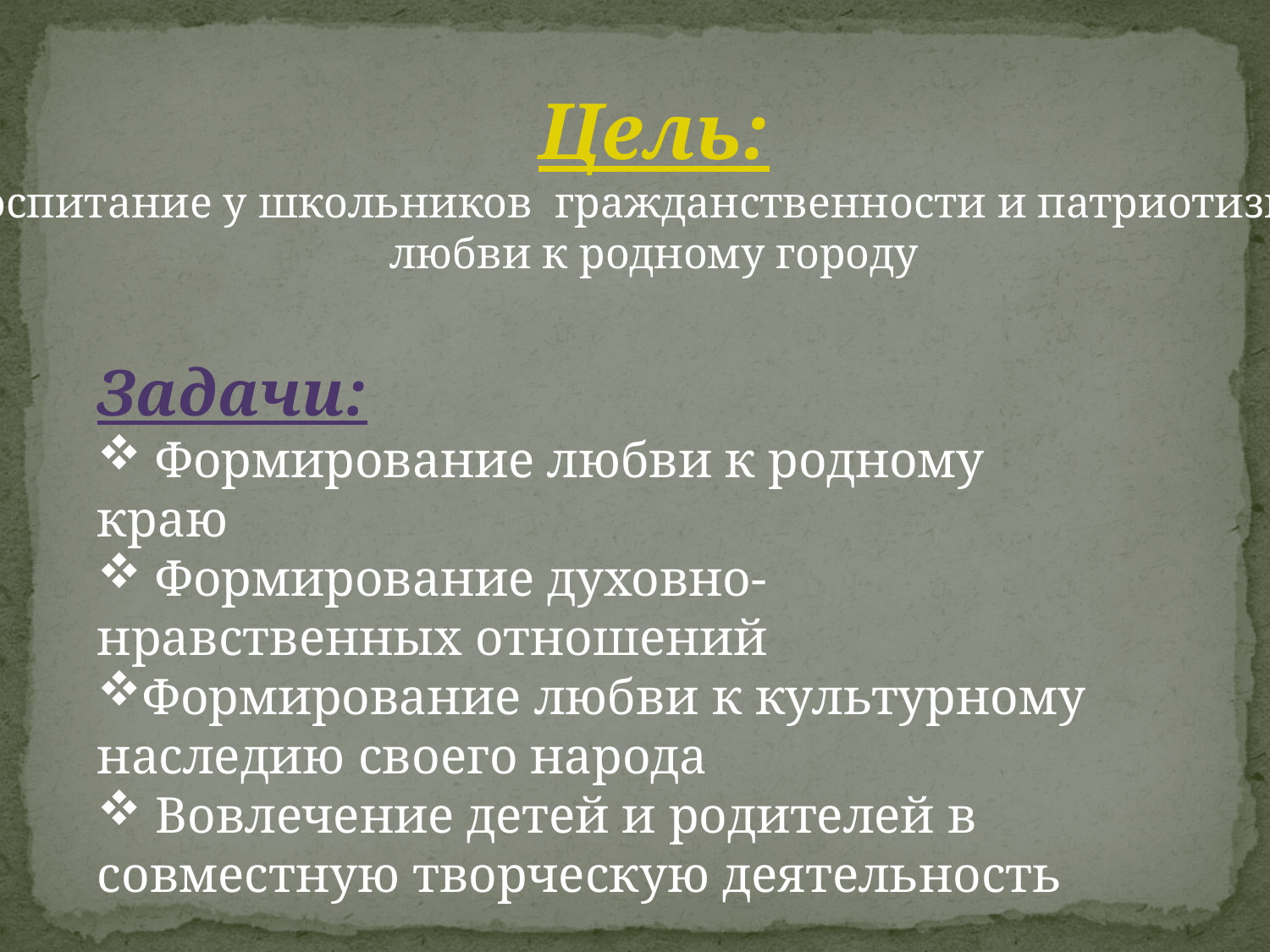

Цель:
Воспитание у школьников  гражданственности и патриотизма ,
любви к родному городу
Задачи:
 Формирование любви к родному краю
 Формирование духовно-нравственных отношений
Формирование любви к культурному наследию своего народа
 Вовлечение детей и родителей в совместную творческую деятельность